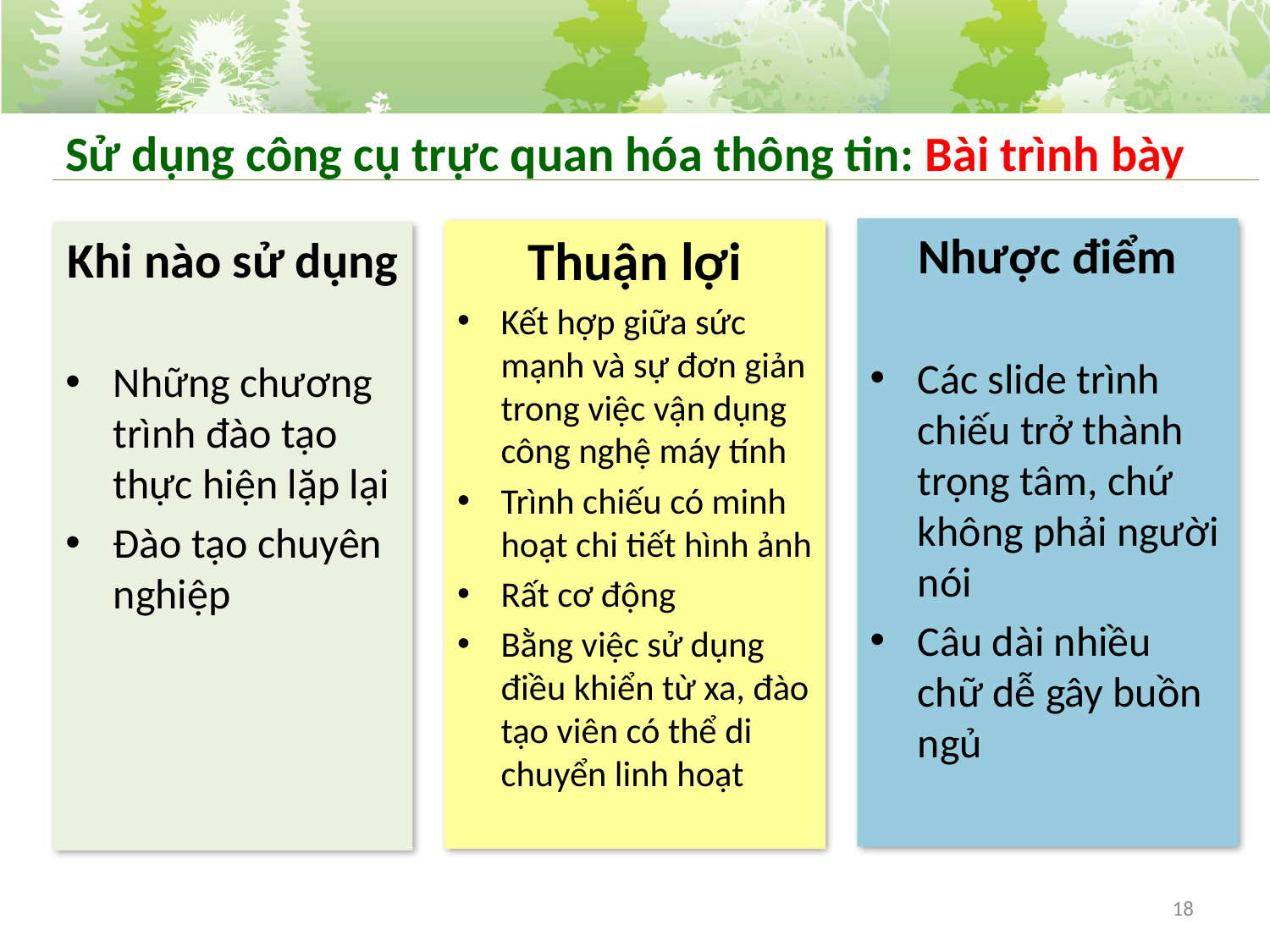

# Sử dụng công cụ trực quan hóa thông tin: Bài trình bày
Nhược điểm

Các slide trình chiếu trở thành trọng tâm, chứ không phải người nói
Câu dài nhiều chữ dễ gây buồn ngủ
Thuận lợi
Kết hợp giữa sức mạnh và sự đơn giản trong việc vận dụng công nghệ máy tính
Trình chiếu có minh hoạt chi tiết hình ảnh
Rất cơ động
Bằng việc sử dụng điều khiển từ xa, đào tạo viên có thể di chuyển linh hoạt
Khi nào sử dụng

Những chương trình đào tạo thực hiện lặp lại
Đào tạo chuyên nghiệp

18